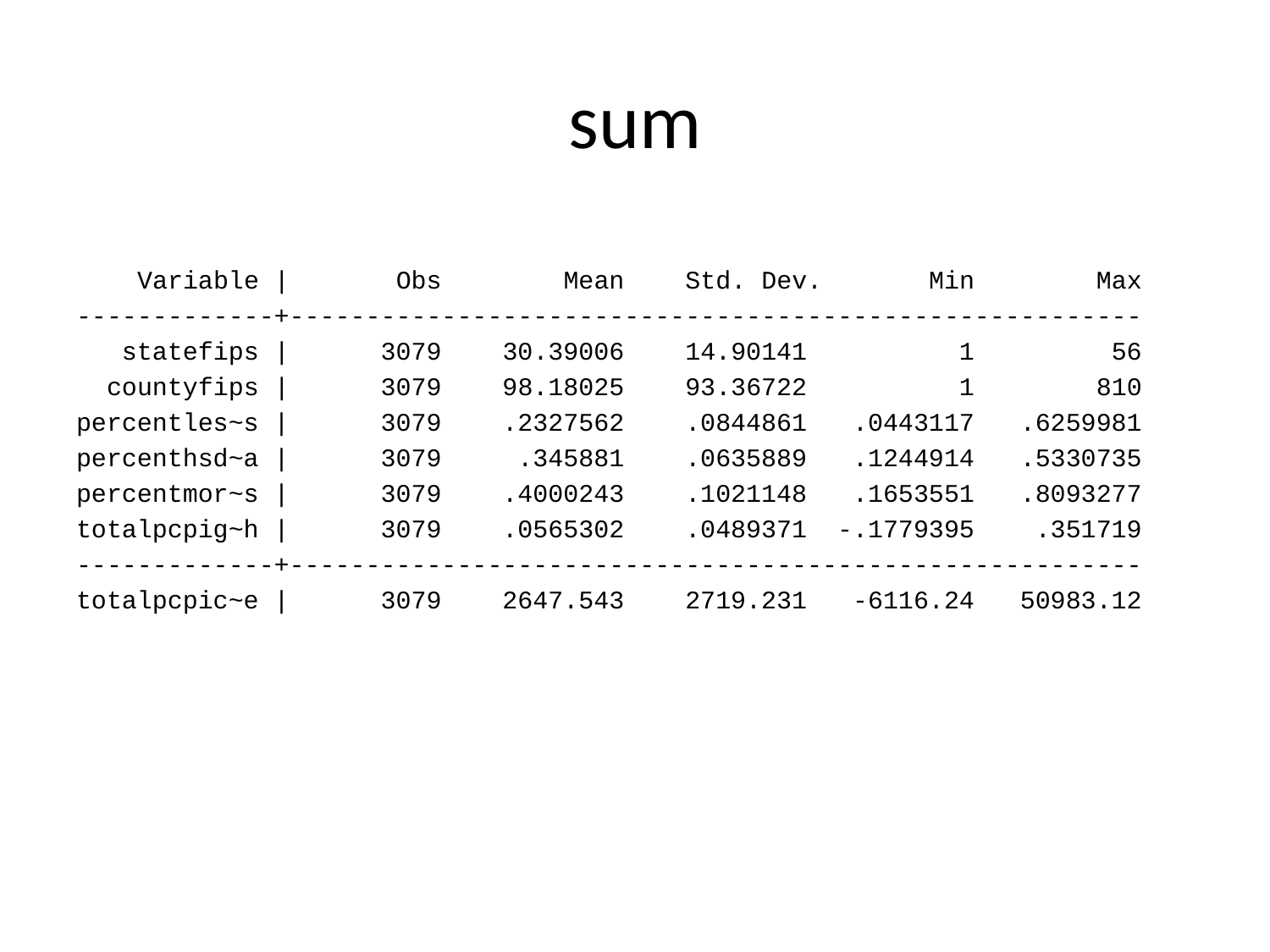

# sum

    Variable |       Obs        Mean    Std. Dev.       Min        Max
-------------+--------------------------------------------------------
   statefips |      3079    30.39006    14.90141          1         56
  countyfips |      3079    98.18025    93.36722          1        810
percentles~s |      3079    .2327562    .0844861   .0443117   .6259981
percenthsd~a |      3079     .345881    .0635889   .1244914   .5330735
percentmor~s |      3079    .4000243    .1021148   .1653551   .8093277
totalpcpig~h |      3079    .0565302    .0489371  -.1779395    .351719
-------------+--------------------------------------------------------
totalpcpic~e |      3079    2647.543    2719.231   -6116.24   50983.12